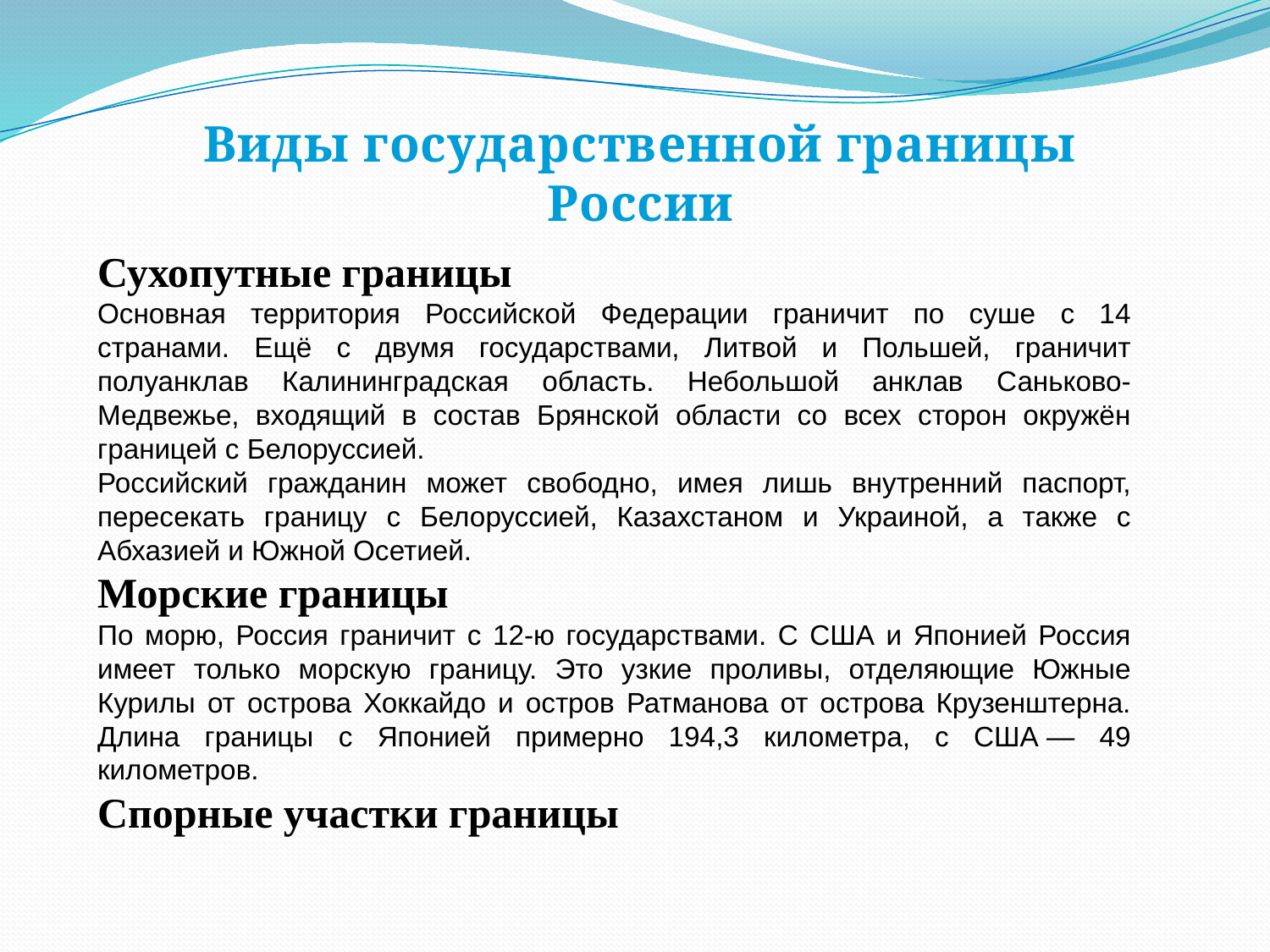

Виды государственной границы России
Сухопутные границы
Основная территория Российской Федерации граничит по суше с 14 странами. Ещё с двумя государствами, Литвой и Польшей, граничит полуанклав Калининградская область. Небольшой анклав Саньково-Медвежье, входящий в состав Брянской области со всех сторон окружён границей с Белоруссией.
Российский гражданин может свободно, имея лишь внутренний паспорт, пересекать границу с Белоруссией, Казахстаном и Украиной, а также с Абхазией и Южной Осетией.
Морские границы
По морю, Россия граничит с 12-ю государствами. С США и Японией Россия имеет только морскую границу. Это узкие проливы, отделяющие Южные Курилы от острова Хоккайдо и остров Ратманова от острова Крузенштерна. Длина границы с Японией примерно 194,3 километра, с США — 49 километров.
Спорные участки границы